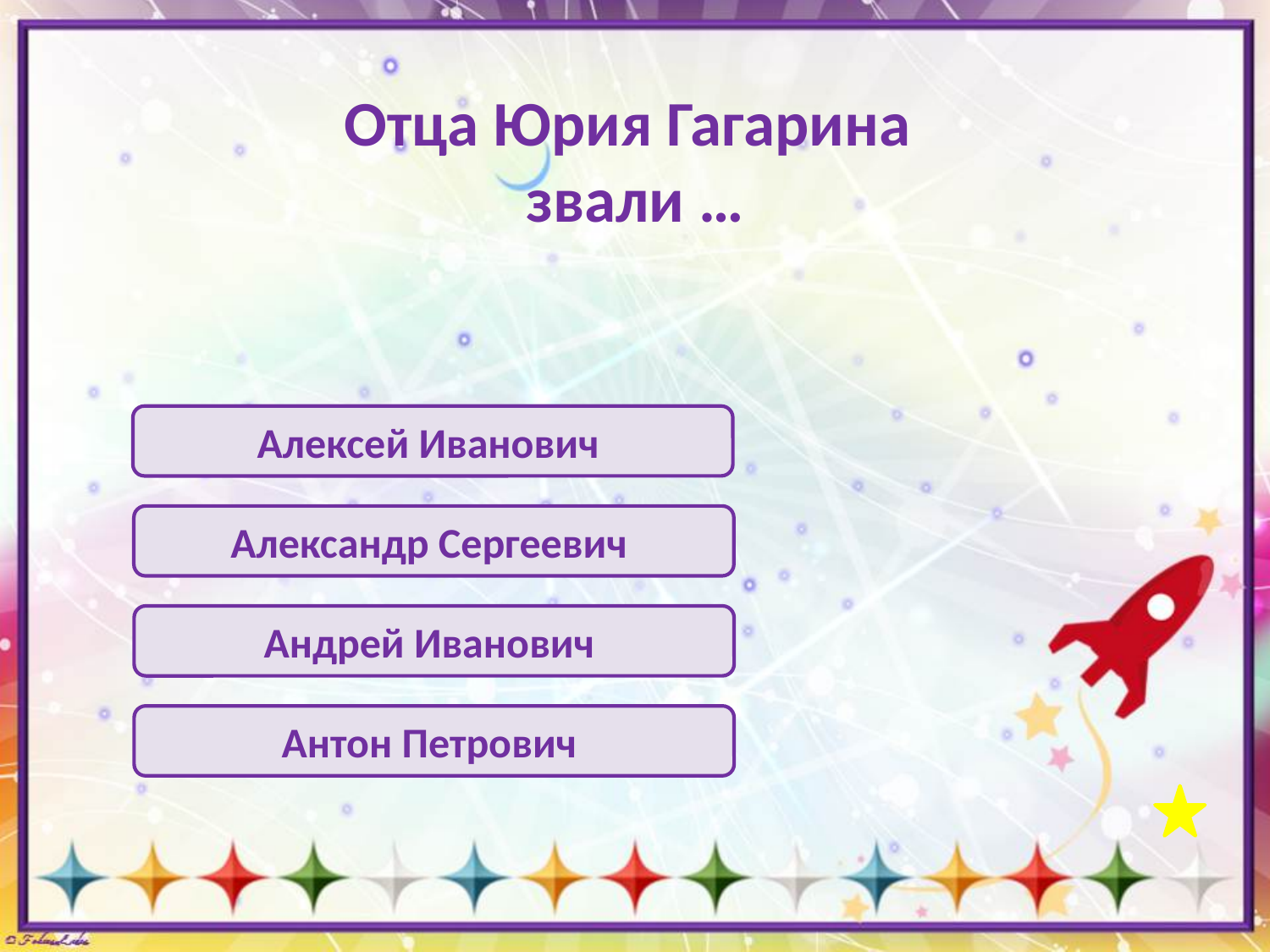

# Отца Юрия Гагарина звали …
Алексей Иванович
Александр Сергеевич
Андрей Иванович
Антон Петрович